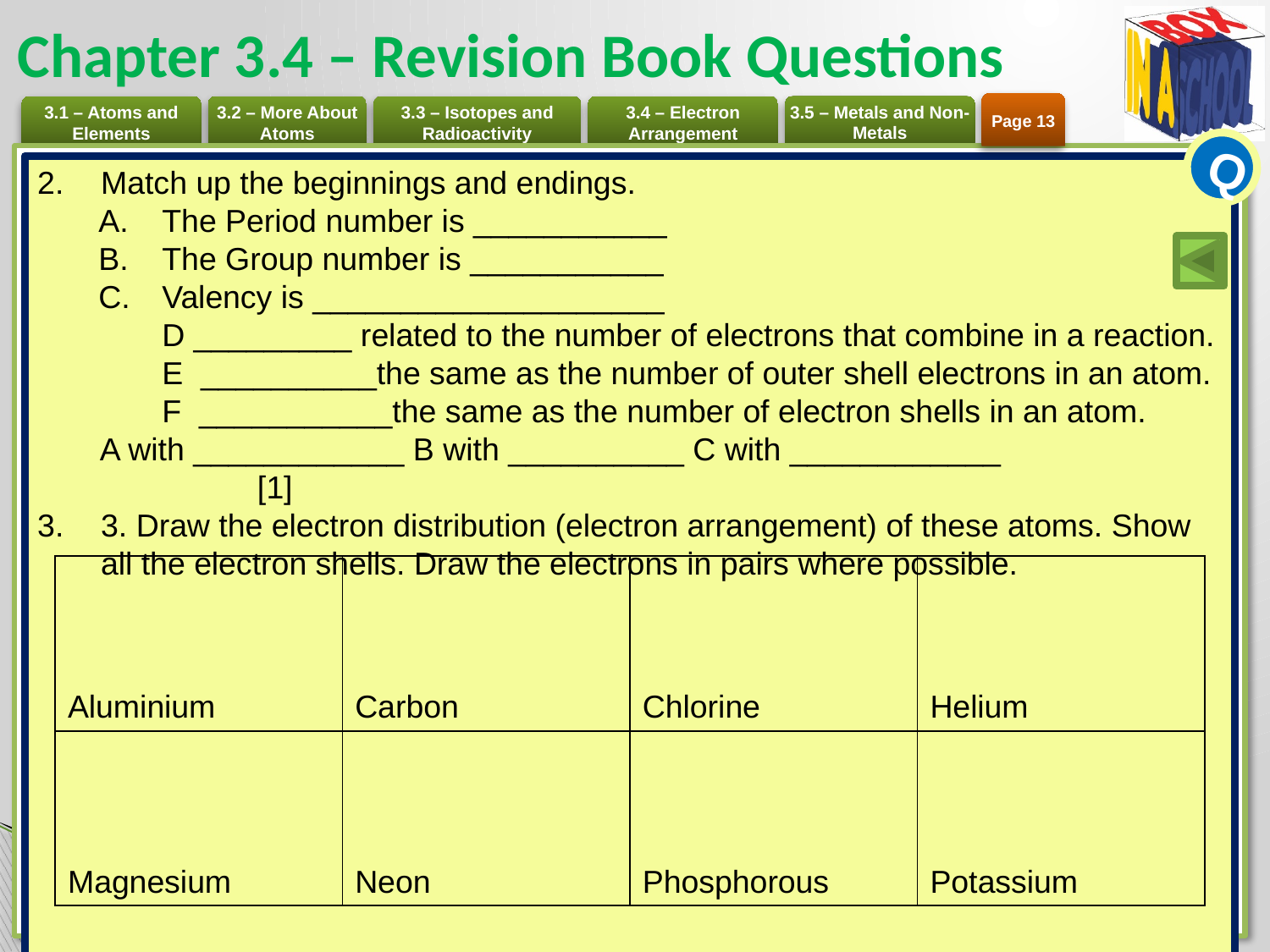

# Chapter 3.4 – Revision Book Questions
Page 13
Q
Match up the beginnings and endings.
The Period number is ___________
The Group number is ___________
Valency is ____________________
D _________ related to the number of electrons that combine in a reaction.
E  __________the same as the number of outer shell electrons in an atom.
F  ___________the same as the number of electron shells in an atom.
A with ____________ B with __________ C with ____________	 [1]
3. Draw the electron distribution (electron arrangement) of these atoms. Show all the electron shells. Draw the electrons in pairs where possible.

| Aluminium | Carbon | Chlorine | Helium |
| --- | --- | --- | --- |
| Magnesium | Neon | Phosphorous | Potassium |